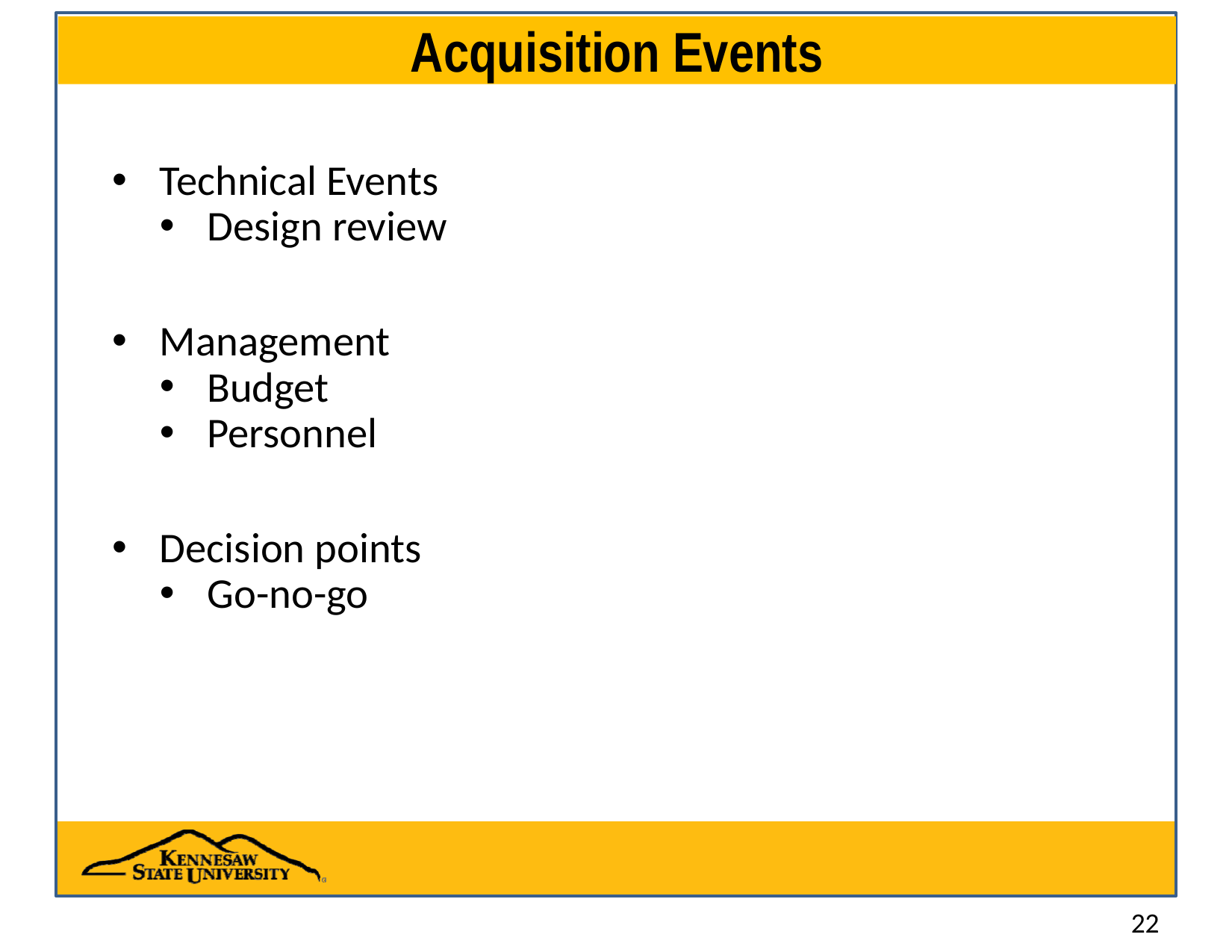

# Acquisition Events
Technical Events
Design review

Management
Budget
Personnel

Decision points
Go-no-go